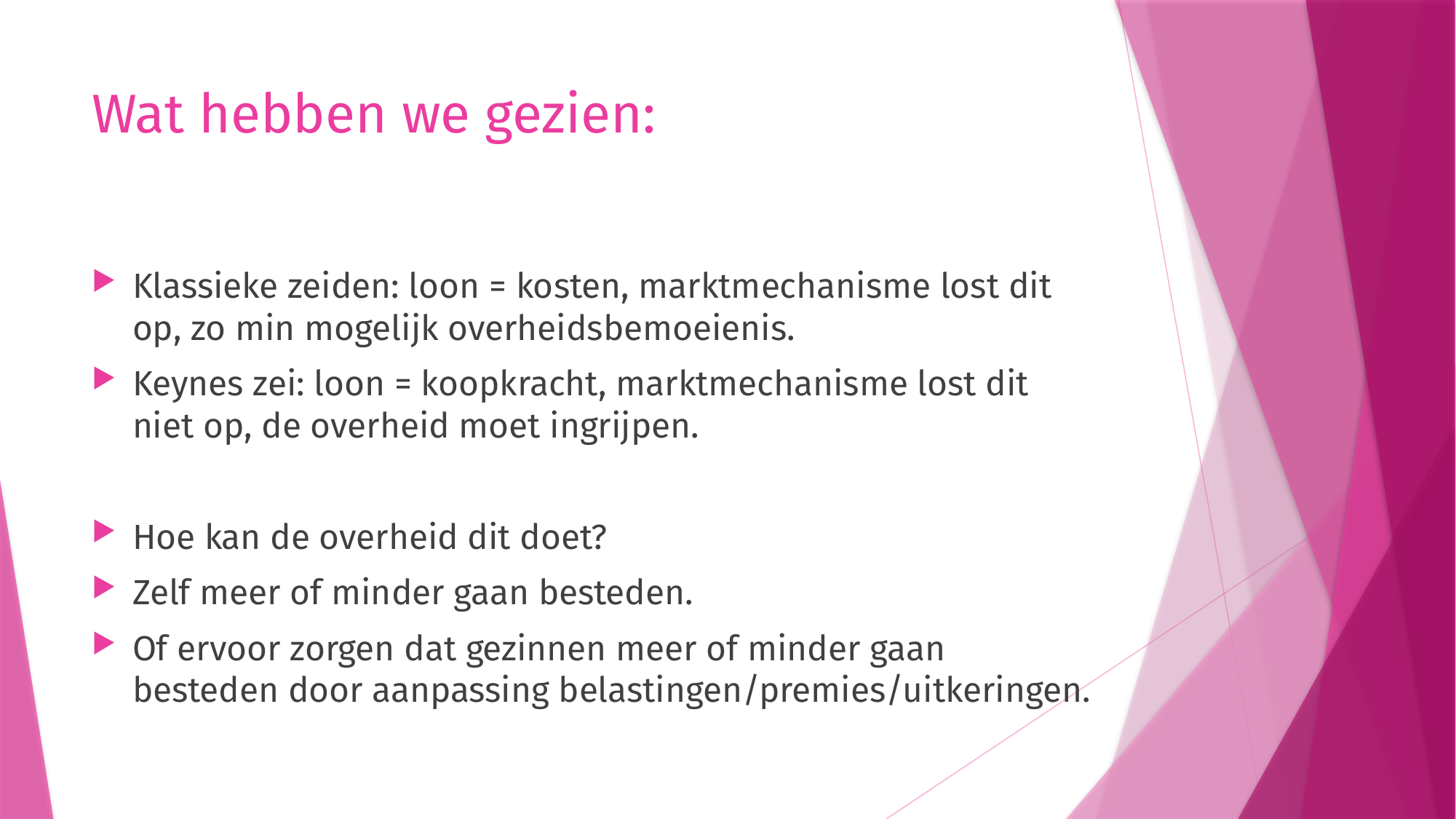

# Wat hebben we gezien:
Klassieke zeiden: loon = kosten, marktmechanisme lost dit op, zo min mogelijk overheidsbemoeienis.
Keynes zei: loon = koopkracht, marktmechanisme lost dit niet op, de overheid moet ingrijpen.

Hoe kan de overheid dit doet?
Zelf meer of minder gaan besteden.
Of ervoor zorgen dat gezinnen meer of minder gaan besteden door aanpassing belastingen/premies/uitkeringen.